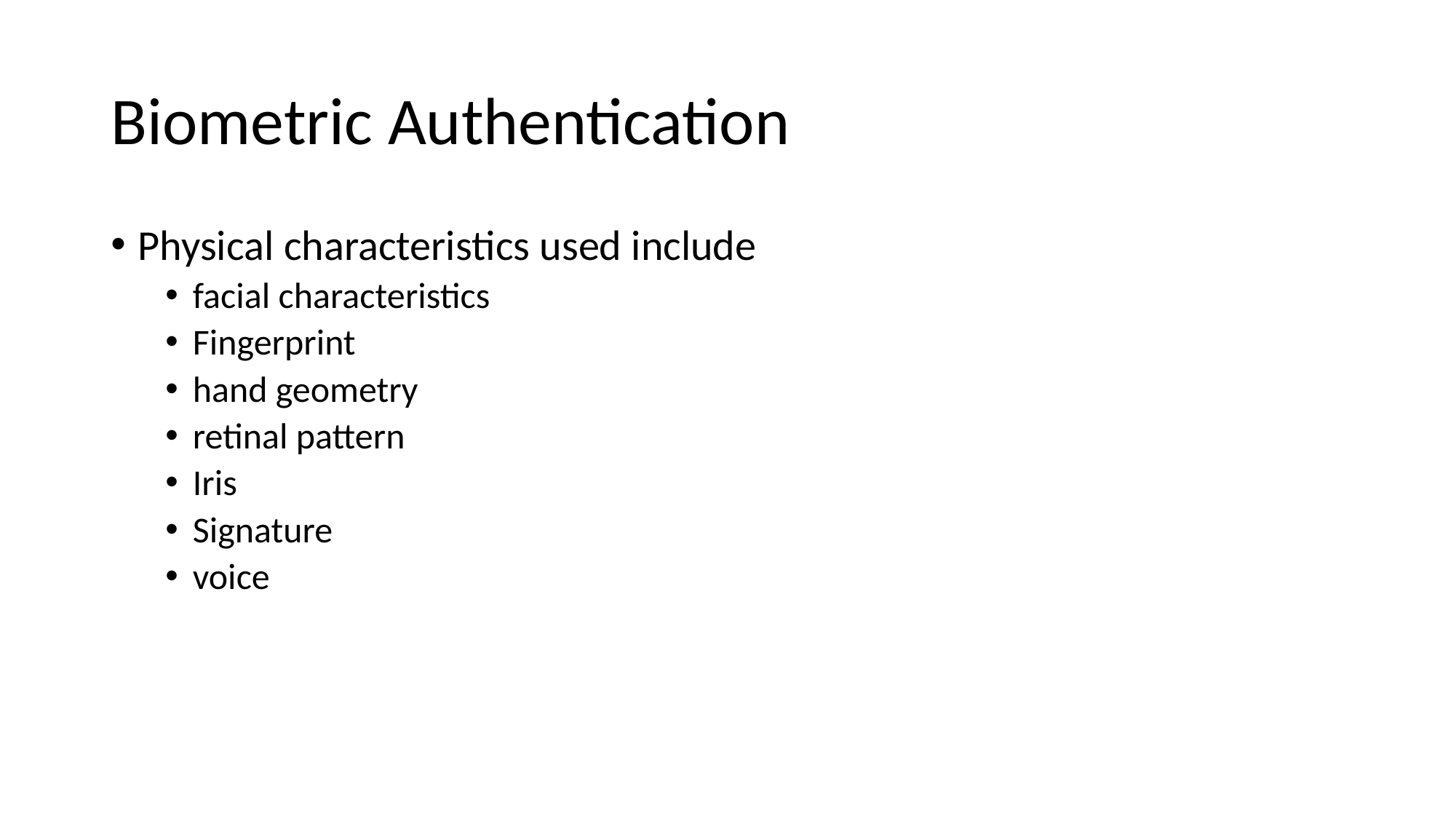

# Biometric Authentication
Physical characteristics used include
facial characteristics
Fingerprint
hand geometry
retinal pattern
Iris
Signature
voice